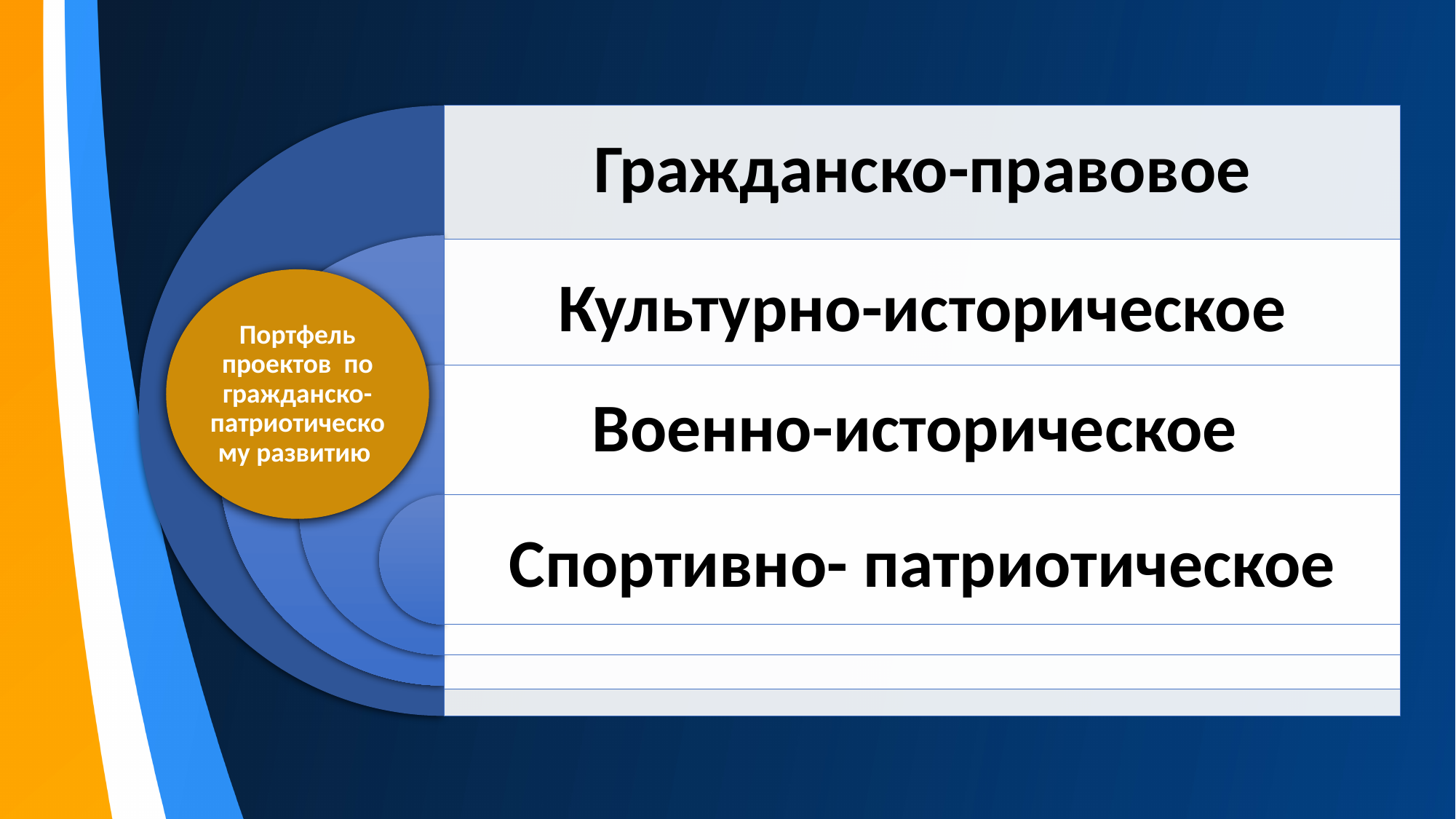

Гражданско-правовое
Культурно-историческое
Военно-историческое
Спортивно- патриотическое
Портфель проектов  по гражданско-патриотическому развитию